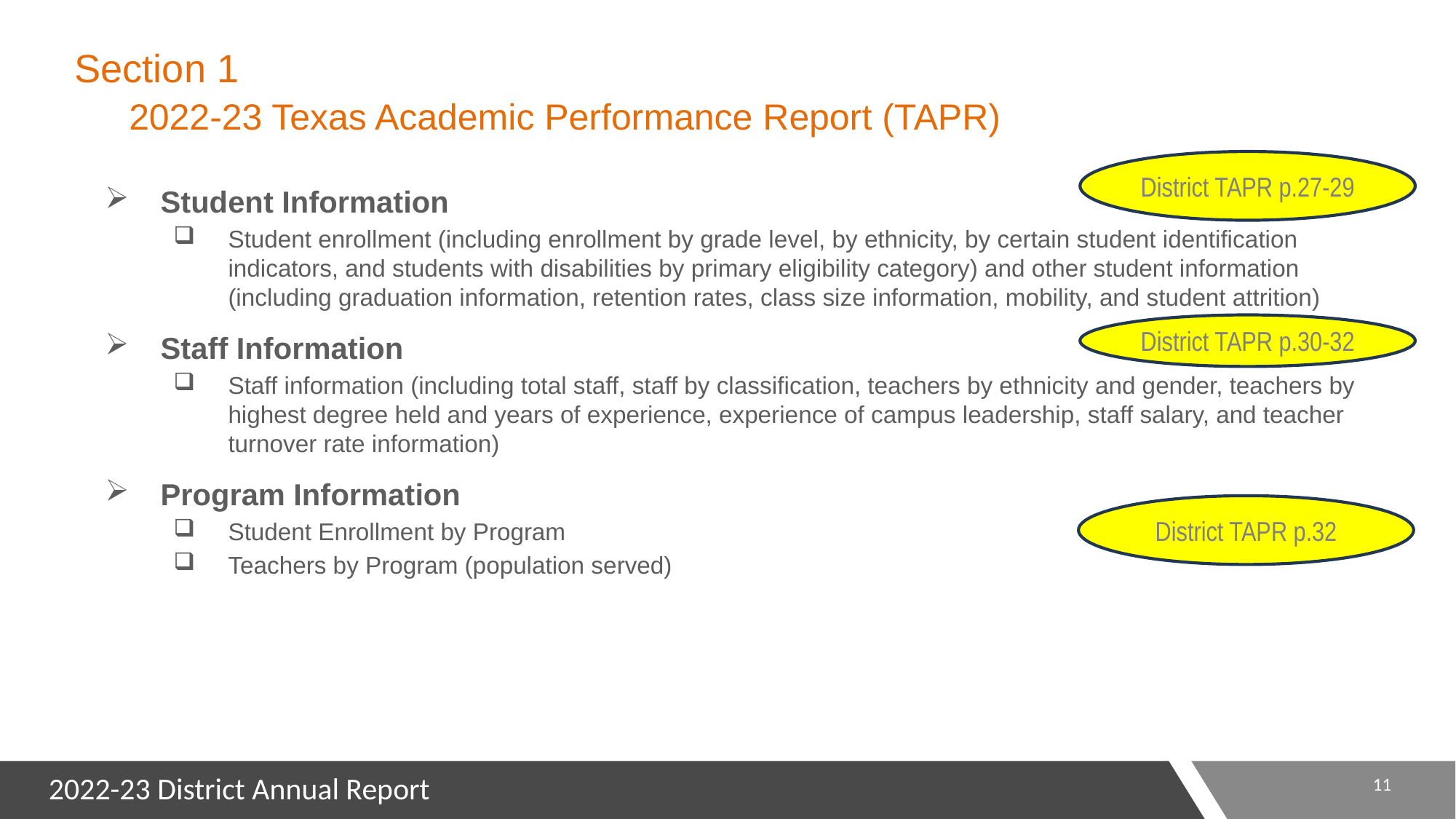

# Section 1 2022-23 Texas Academic Performance Report (TAPR)
District TAPR p.27-29
Student Information
Student enrollment (including enrollment by grade level, by ethnicity, by certain student identification indicators, and students with disabilities by primary eligibility category) and other student information (including graduation information, retention rates, class size information, mobility, and student attrition)
Staff Information
Staff information (including total staff, staff by classification, teachers by ethnicity and gender, teachers by highest degree held and years of experience, experience of campus leadership, staff salary, and teacher turnover rate information)
Program Information
Student Enrollment by Program
Teachers by Program (population served)
District TAPR p.30-32
District TAPR p.32
11